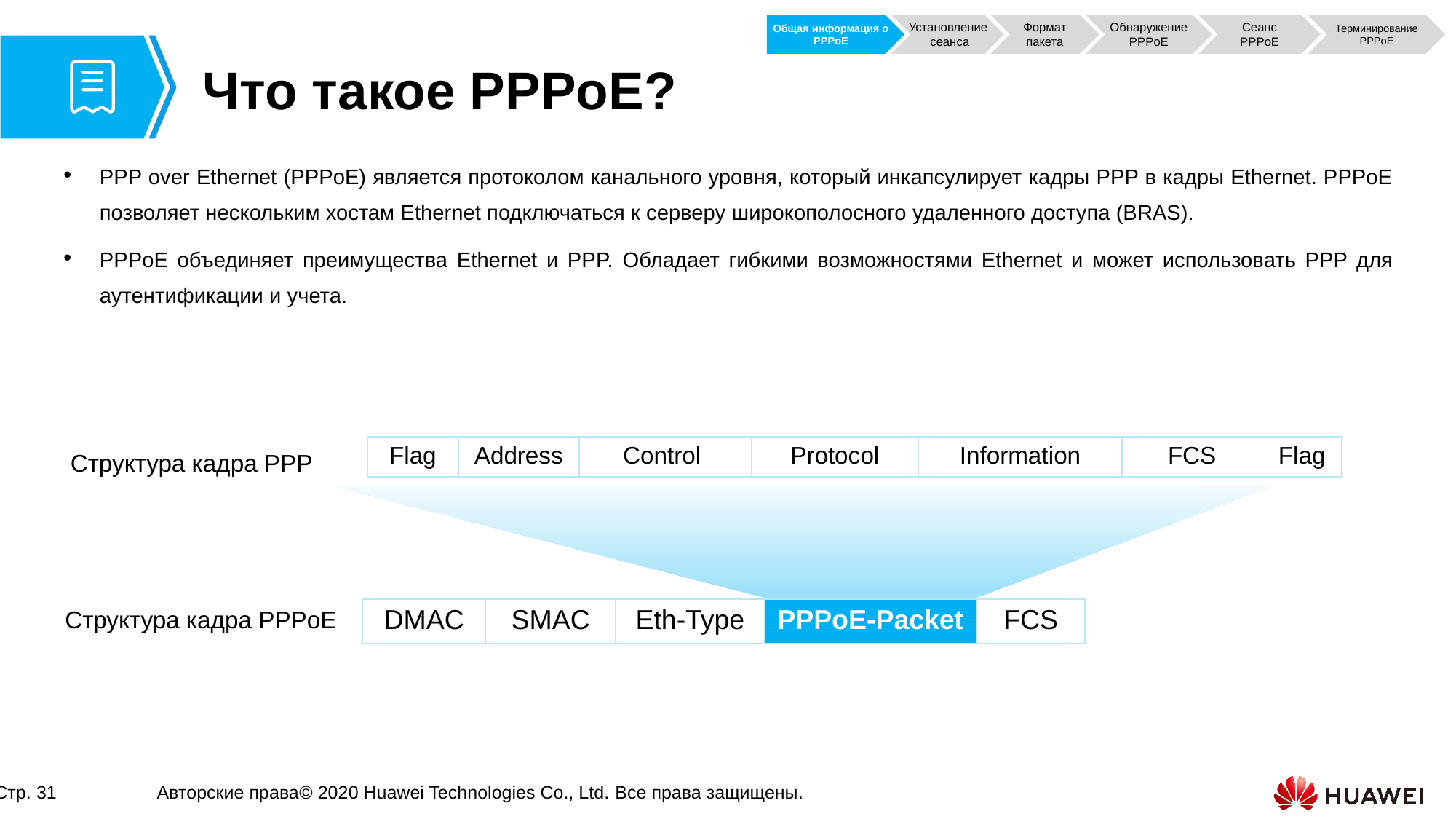

Общая информация о PPPoE
Установление
сеанса
Формат пакета
Обнаружение PPPoE
Сеанс PPPoE
Терминирование PPPoE
# Что такое PPPoE?
PPP over Ethernet (PPPoE) является протоколом канального уровня, который инкапсулирует кадры PPP в кадры Ethernet. PPPoE позволяет нескольким хостам Ethernet подключаться к серверу широкополосного удаленного доступа (BRAS).
PPPoE объединяет преимущества Ethernet и PPP. Обладает гибкими возможностями Ethernet и может использовать PPP для аутентификации и учета.

| Flag | Address | Control | Protocol | Information | FCS | Flag |
| --- | --- | --- | --- | --- | --- | --- |
Структура кадра PPP

| DMAC | SMAC | Eth-Type | PPPoE-Packet | FCS |
| --- | --- | --- | --- | --- |
Структура кадра PPPoE